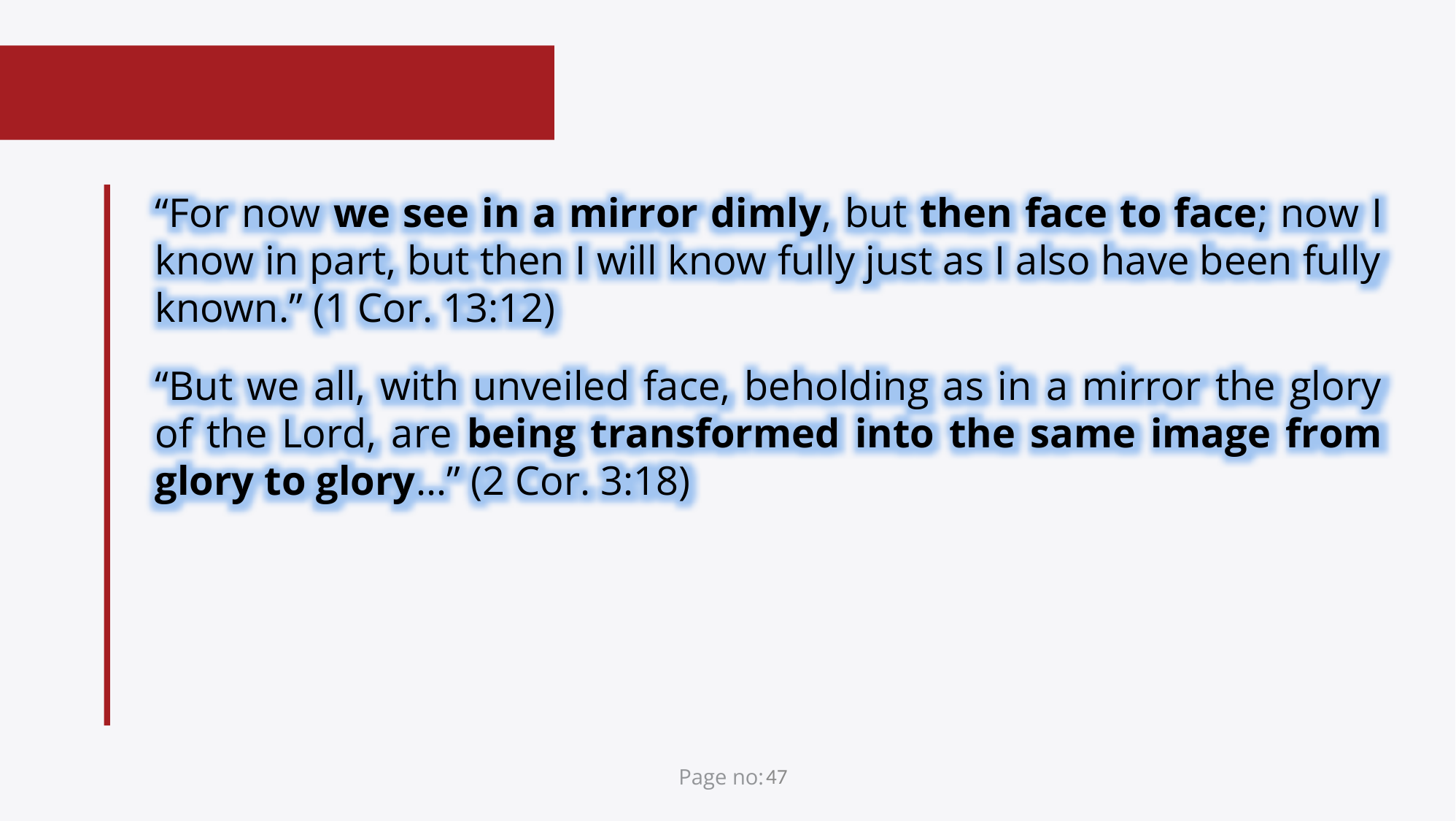

“For now we see in a mirror dimly, but then face to face; now I know in part, but then I will know fully just as I also have been fully known.” (1 Cor. 13:12)
“But we all, with unveiled face, beholding as in a mirror the glory of the Lord, are being transformed into the same image from glory to glory…” (2 Cor. 3:18)